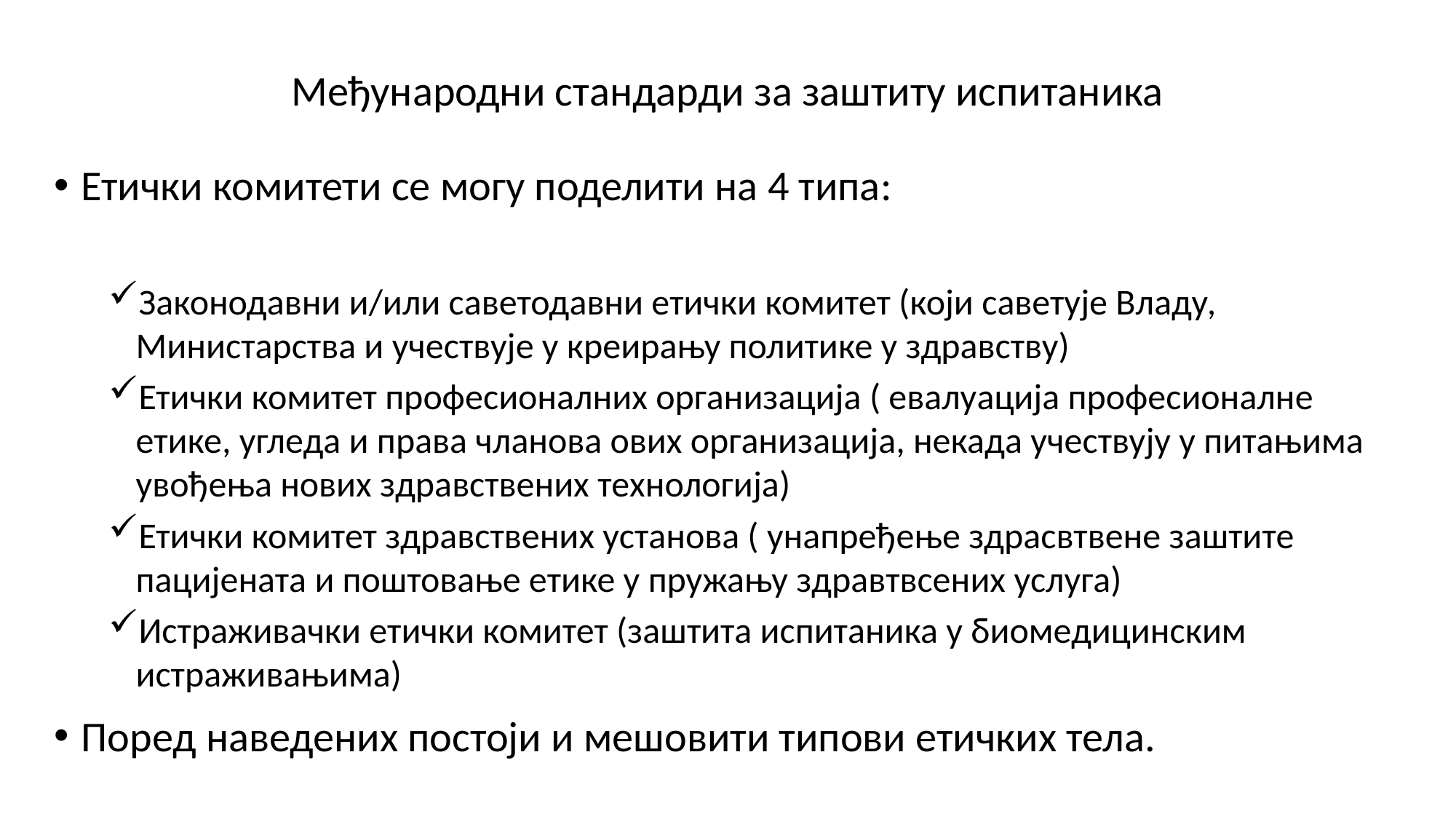

# Међународни стандарди за заштиту испитаника
Етички комитети се могу поделити на 4 типа:

Законодавни и/или саветодавни етички комитет (који саветује Владу, Министарства и учествује у креирању политике у здравству)
Етички комитет професионалних организација ( евалуација професионалне етике, угледа и права чланова ових организација, некада учествују у питањима увођења нових здравствених технологија)
Етички комитет здравствених установа ( унапређење здрасвтвене заштите пацијената и поштовање етике у пружању здравтвсених услуга)
Истраживачки етички комитет (заштита испитаника у биомедицинским истраживањима)
Поред наведених постоји и мешовити типови етичких тела.